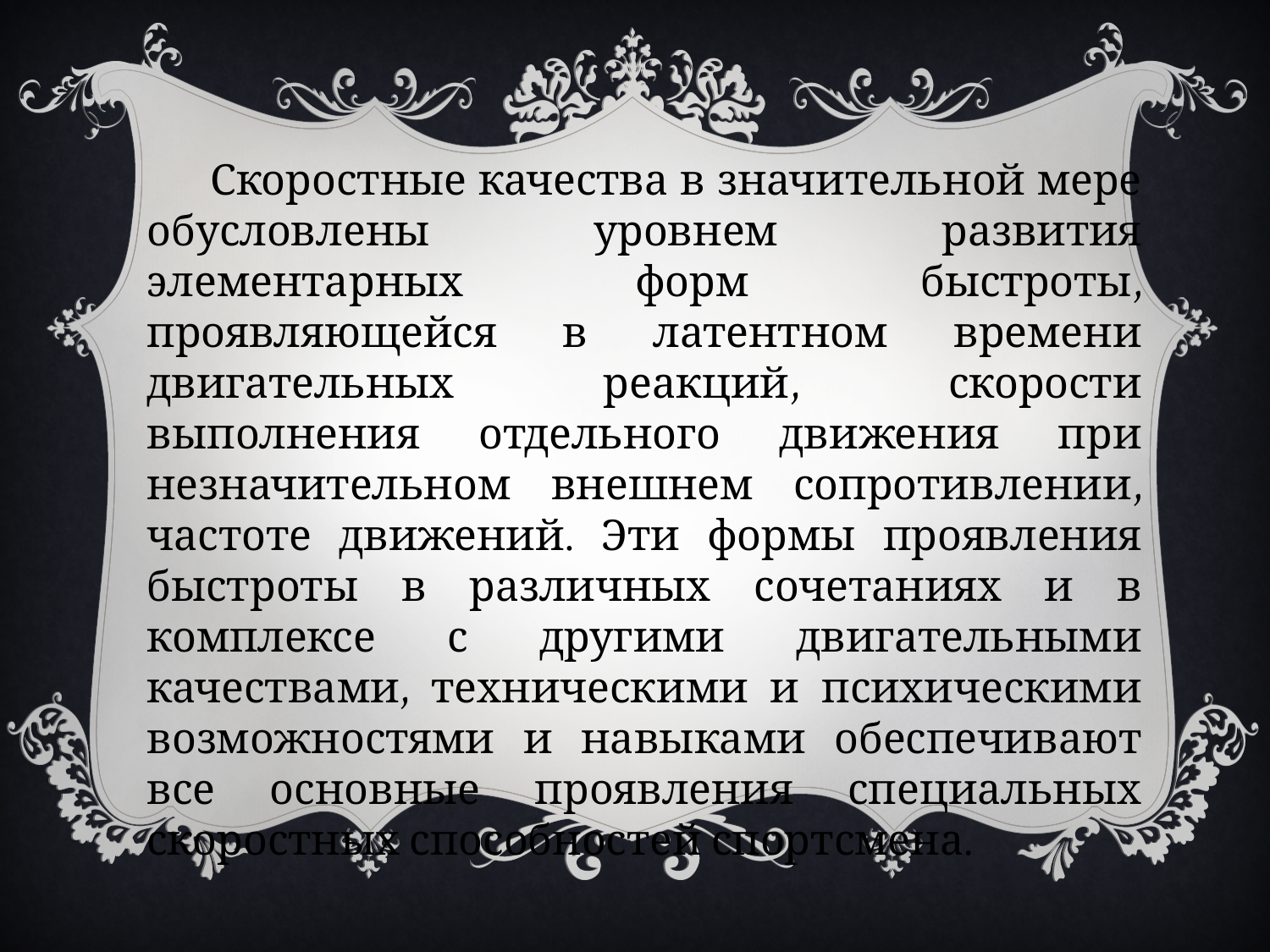

Скоростные качества в значительной мере обусловлены уровнем развития элементарных форм быстроты, проявляющейся в латентном времени двигательных реакций, скорости выполнения отдельного движения при незначительном внешнем сопротивлении, частоте движений. Эти формы проявления быстроты в различных сочетаниях и в комплексе с другими двигательными качествами, техническими и психическими возможностями и навыками обеспечивают все основные проявления специальных скоростных способностей спортсмена.